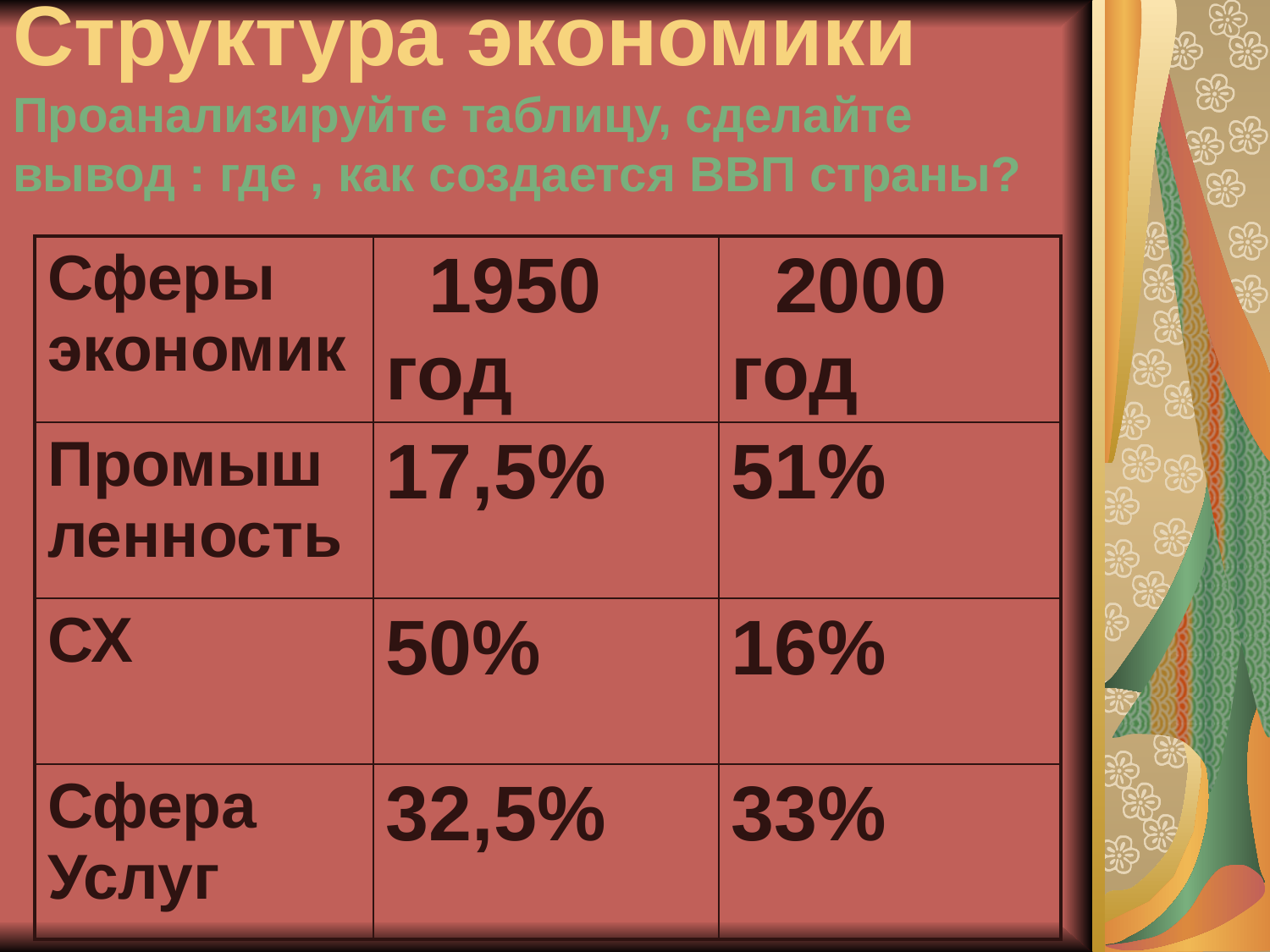

# Структура экономики Проанализируйте таблицу, сделайте вывод : где , как создается ВВП страны?
| Сферы экономик | 1950 год | 2000 год |
| --- | --- | --- |
| Промышленность | 17,5% | 51% |
| СХ | 50% | 16% |
| Сфера Услуг | 32,5% | 33% |